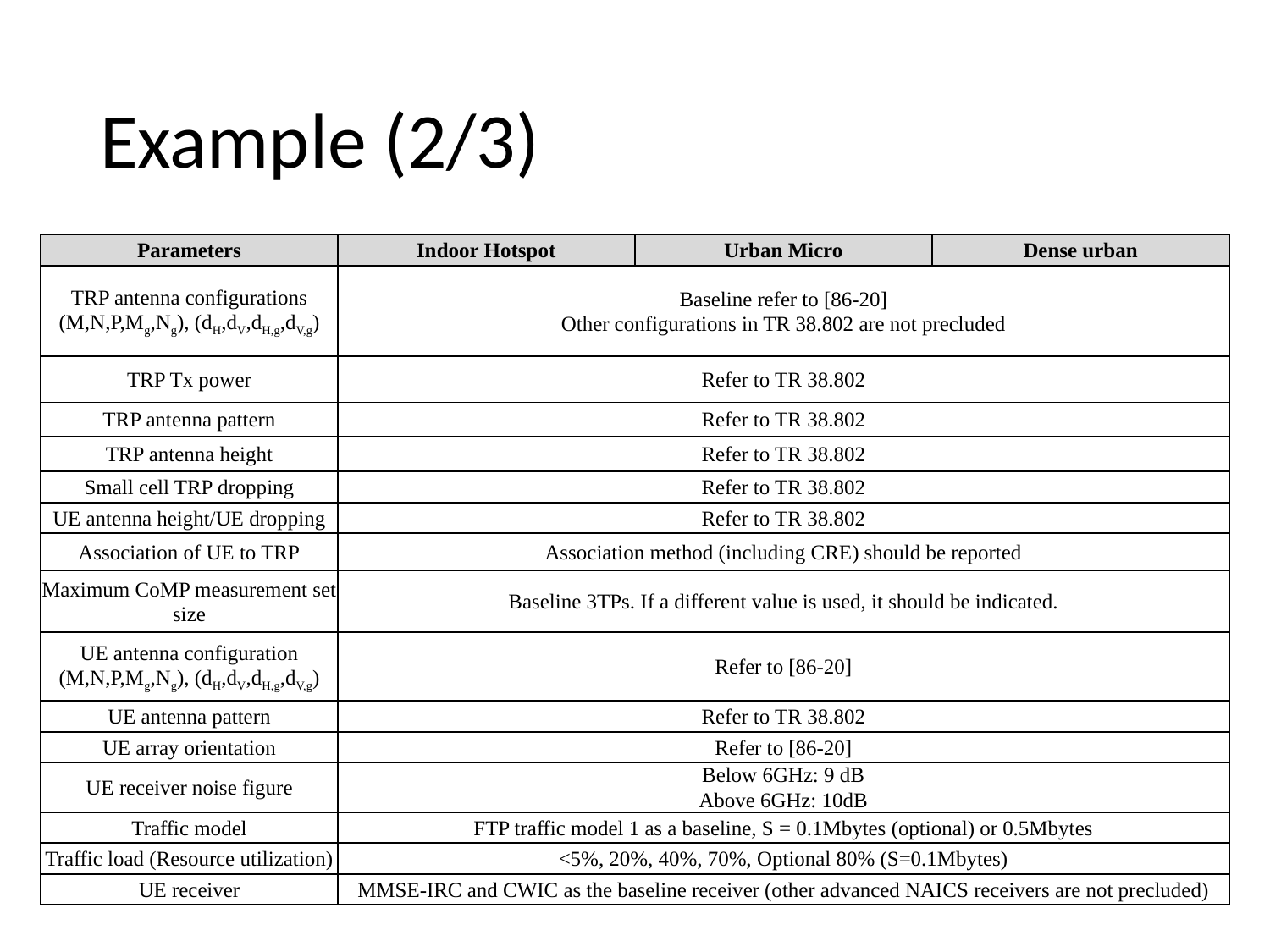

# Example (2/3)
| Parameters | Indoor Hotspot | Urban Micro | Dense urban |
| --- | --- | --- | --- |
| TRP antenna configurations (M,N,P,Mg,Ng), (dH,dV,dH,g,dV,g) | Baseline refer to [86-20] Other configurations in TR 38.802 are not precluded |  |  |
| TRP Tx power | Refer to TR 38.802 |  |  |
| TRP antenna pattern | Refer to TR 38.802 |  |  |
| TRP antenna height | Refer to TR 38.802 |  |  |
| Small cell TRP dropping | Refer to TR 38.802 |  |  |
| UE antenna height/UE dropping | Refer to TR 38.802 |  |  |
| Association of UE to TRP | Association method (including CRE) should be reported |  |  |
| Maximum CoMP measurement set size | Baseline 3TPs. If a different value is used, it should be indicated. |  |  |
| UE antenna configuration (M,N,P,Mg,Ng), (dH,dV,dH,g,dV,g) | Refer to [86-20] |  |  |
| UE antenna pattern | Refer to TR 38.802 |  |  |
| UE array orientation | Refer to [86-20] |  |  |
| UE receiver noise figure | Below 6GHz: 9 dB Above 6GHz: 10dB |  |  |
| Traffic model | FTP traffic model 1 as a baseline, S = 0.1Mbytes (optional) or 0.5Mbytes |  |  |
| Traffic load (Resource utilization) | <5%, 20%, 40%, 70%, Optional 80% (S=0.1Mbytes) |  |  |
| UE receiver | MMSE-IRC and CWIC as the baseline receiver (other advanced NAICS receivers are not precluded) |  |  |